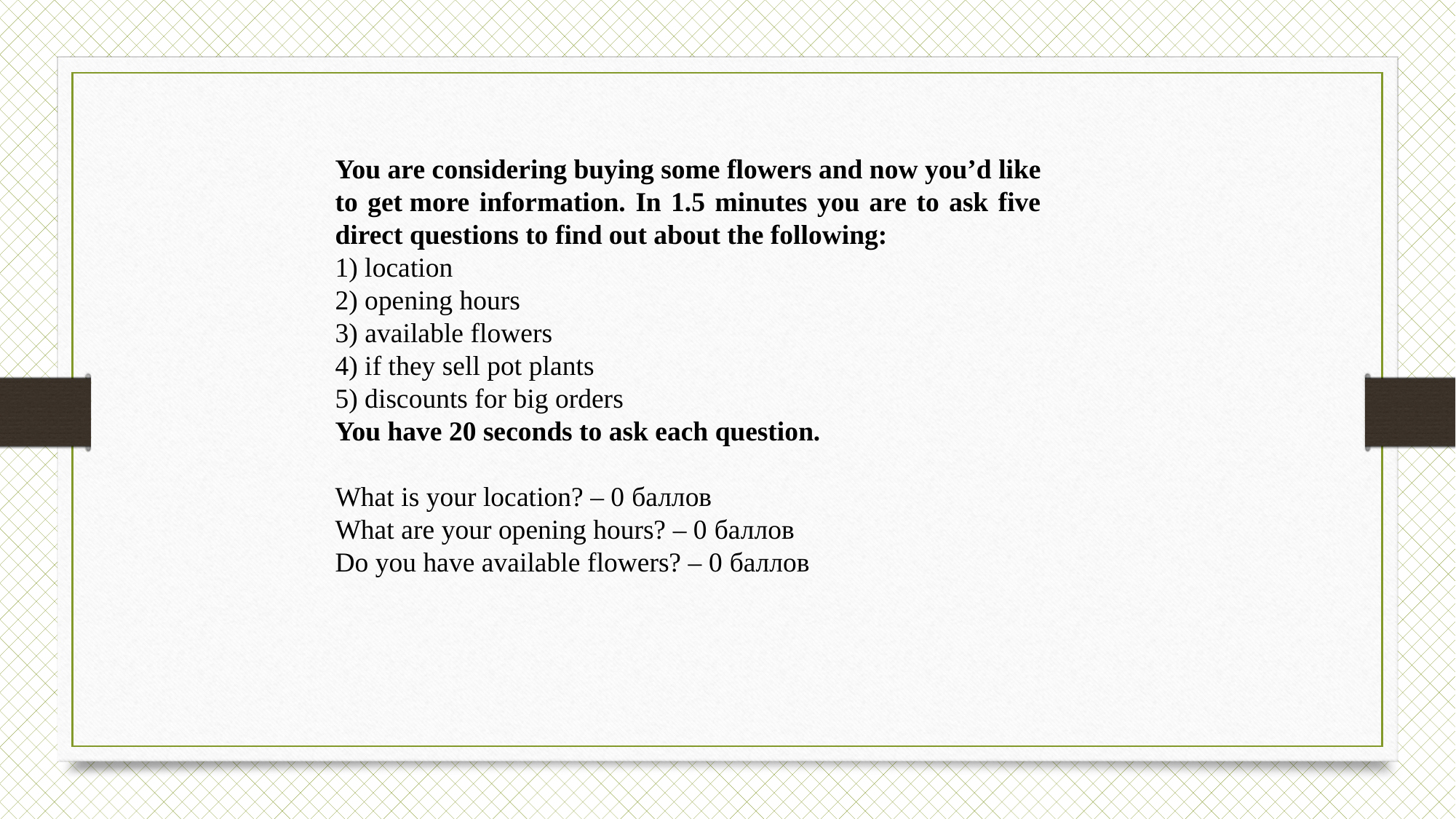

You are considering buying some flowers and now you’d like to get more information. In 1.5 minutes you are to ask five direct questions to find out about the following:
1) location
2) opening hours
3) available flowers
4) if they sell pot plants
5) discounts for big orders
You have 20 seconds to ask each question.

What is your location? – 0 баллов
What are your opening hours? – 0 баллов
Do you have available flowers? – 0 баллов